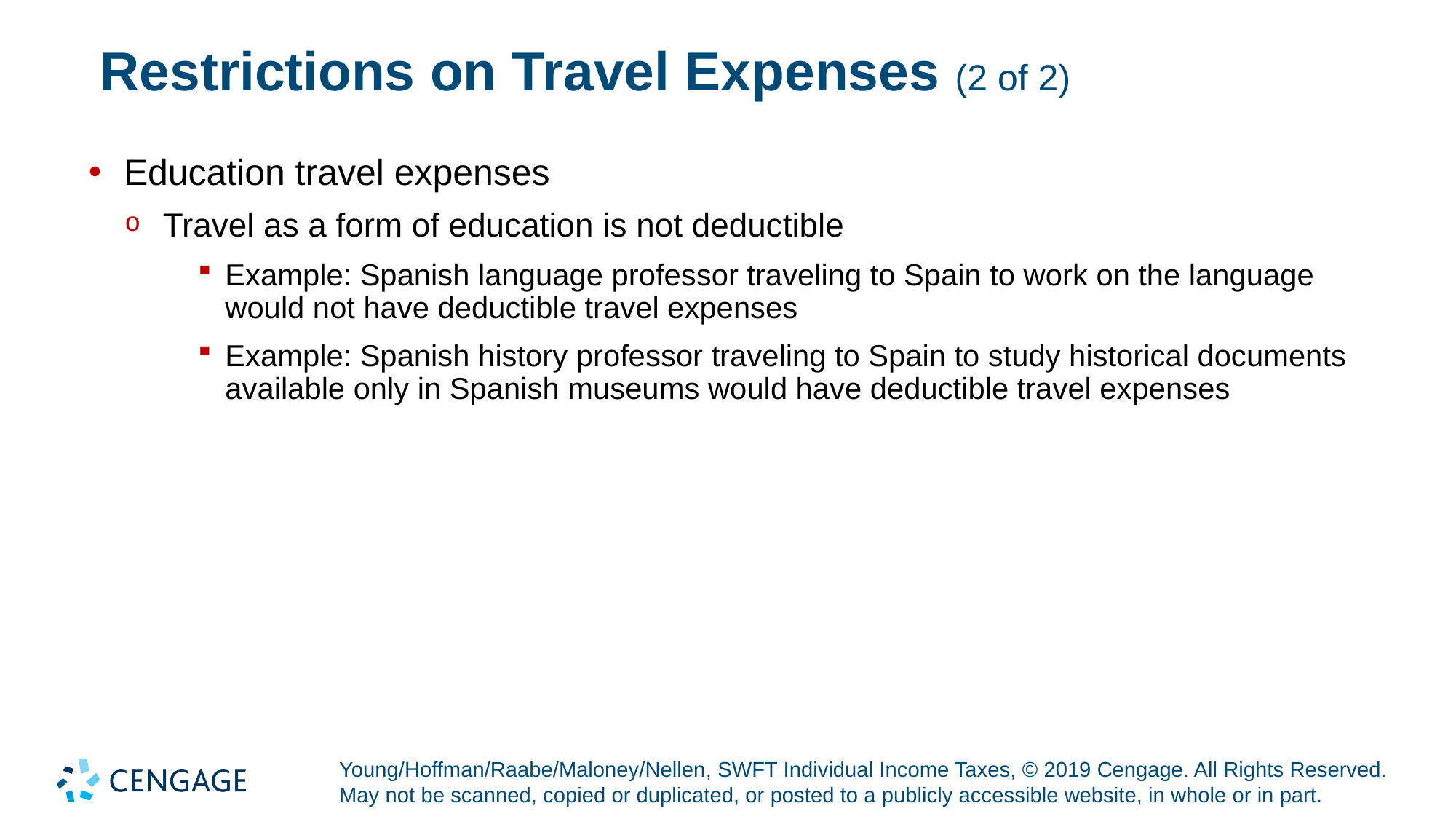

# Restrictions on Travel Expenses (2 of 2)
Education travel expenses
Travel as a form of education is not deductible
Example: Spanish language professor traveling to Spain to work on the language would not have deductible travel expenses
Example: Spanish history professor traveling to Spain to study historical documents available only in Spanish museums would have deductible travel expenses